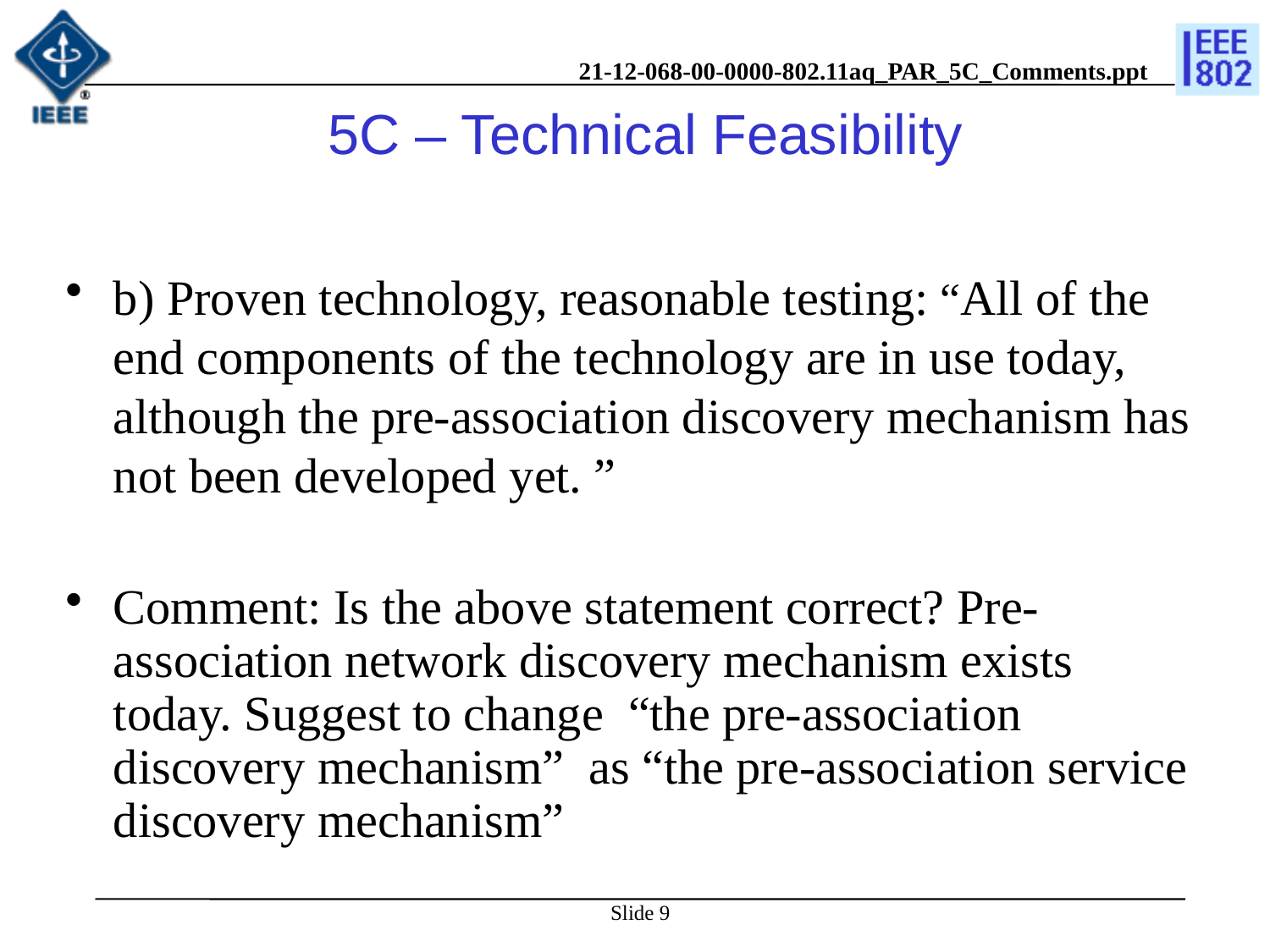

# 5C – Technical Feasibility

b) Proven technology, reasonable testing: “All of the end components of the technology are in use today, although the pre-association discovery mechanism has not been developed yet. ”

Comment: Is the above statement correct? Pre-association network discovery mechanism exists today. Suggest to change  “the pre-association discovery mechanism”  as “the pre-association service discovery mechanism”

Slide 9